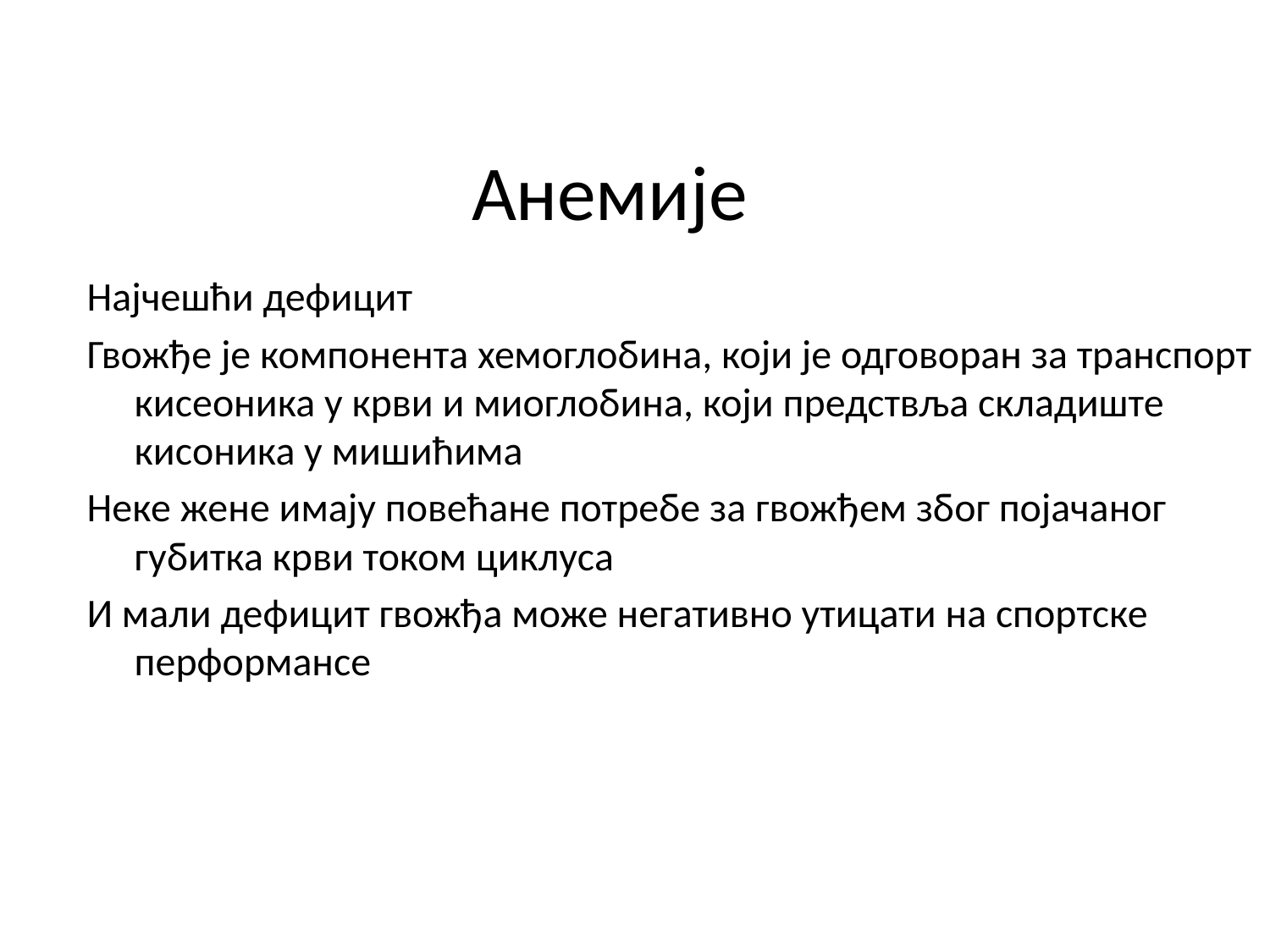

Анемије
Најчешћи дефицит
Гвожђе је компонента хемоглобина, који је одговоран за транспорт кисеоника у крви и миоглобина, који предствља складиште кисоника у мишићима
Неке жене имају повећане потребе за гвожђем због појачаног губитка крви током циклуса
И мали дефицит гвожђа може негативно утицати на спортске перформансе